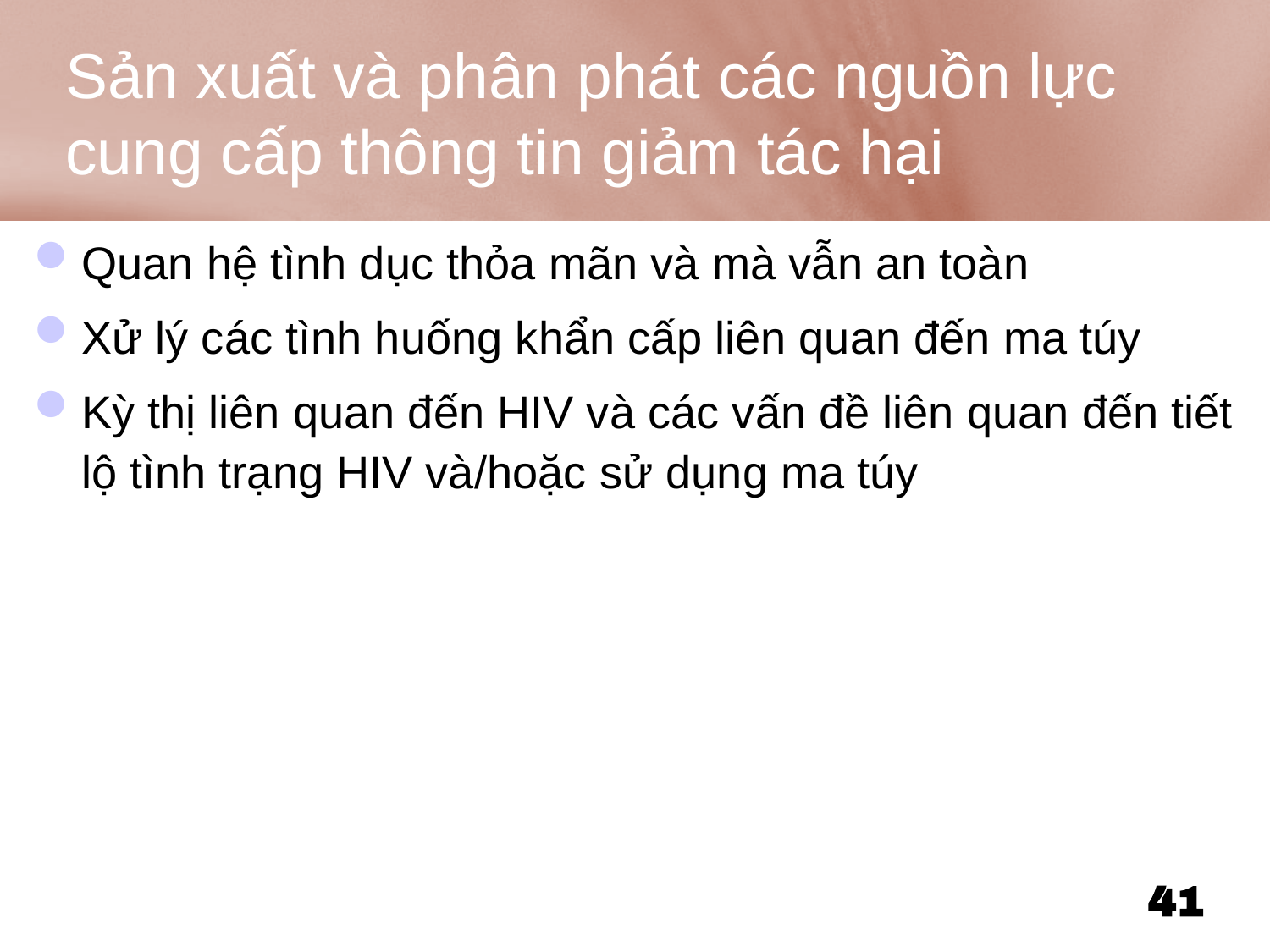

# Sản xuất và phân phát các nguồn lực cung cấp thông tin giảm tác hại
Quan hệ tình dục thỏa mãn và mà vẫn an toàn
Xử lý các tình huống khẩn cấp liên quan đến ma túy
Kỳ thị liên quan đến HIV và các vấn đề liên quan đến tiết lộ tình trạng HIV và/hoặc sử dụng ma túy

41